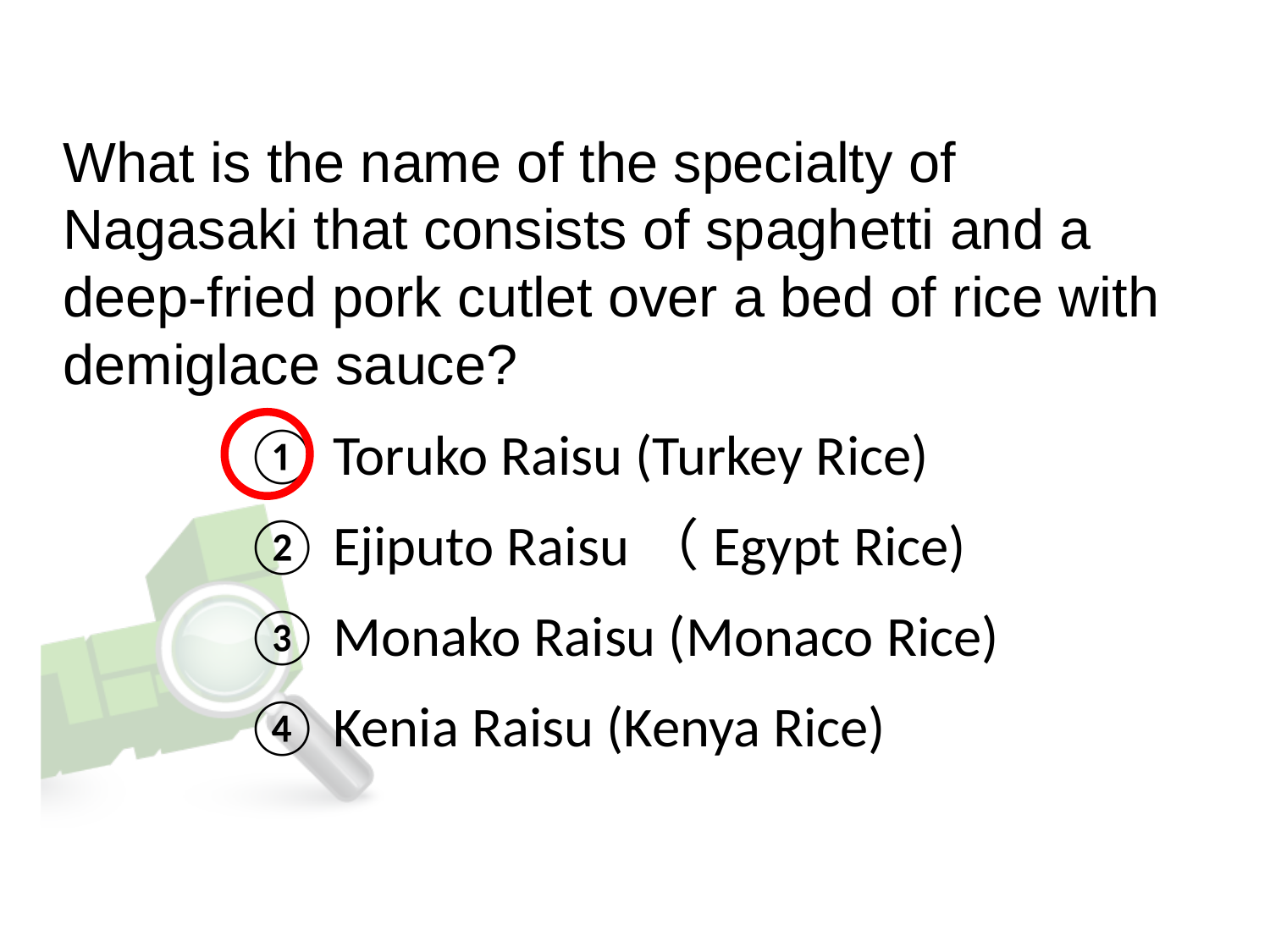

What is the name of the specialty of Nagasaki that consists of spaghetti and a deep-fried pork cutlet over a bed of rice with demiglace sauce?

① Toruko Raisu (Turkey Rice)
② Ejiputo Raisu（Egypt Rice)
③ Monako Raisu (Monaco Rice)
④ Kenia Raisu (Kenya Rice)